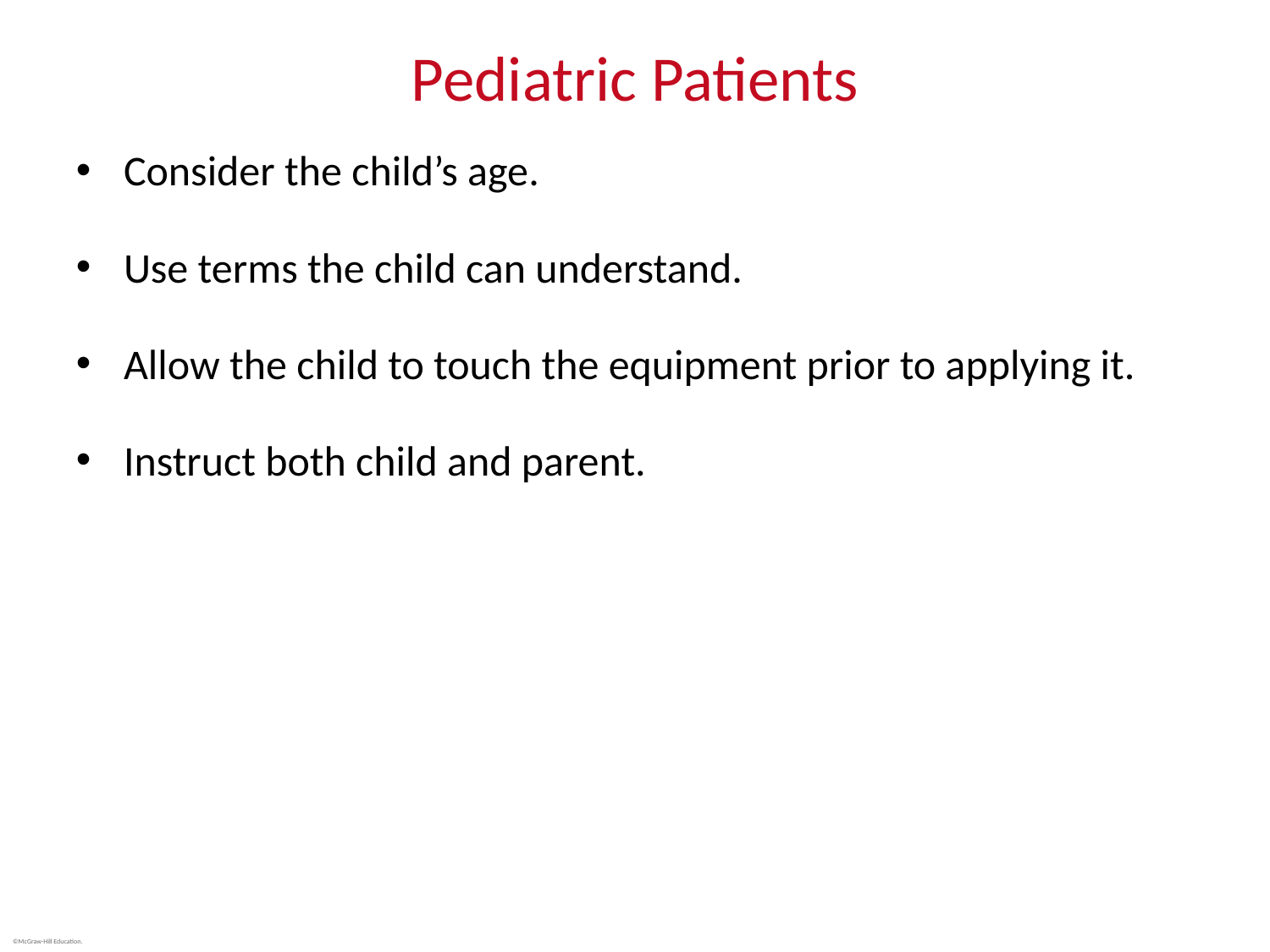

# Pediatric Patients
Consider the child’s age.
Use terms the child can understand.
Allow the child to touch the equipment prior to applying it.
Instruct both child and parent.